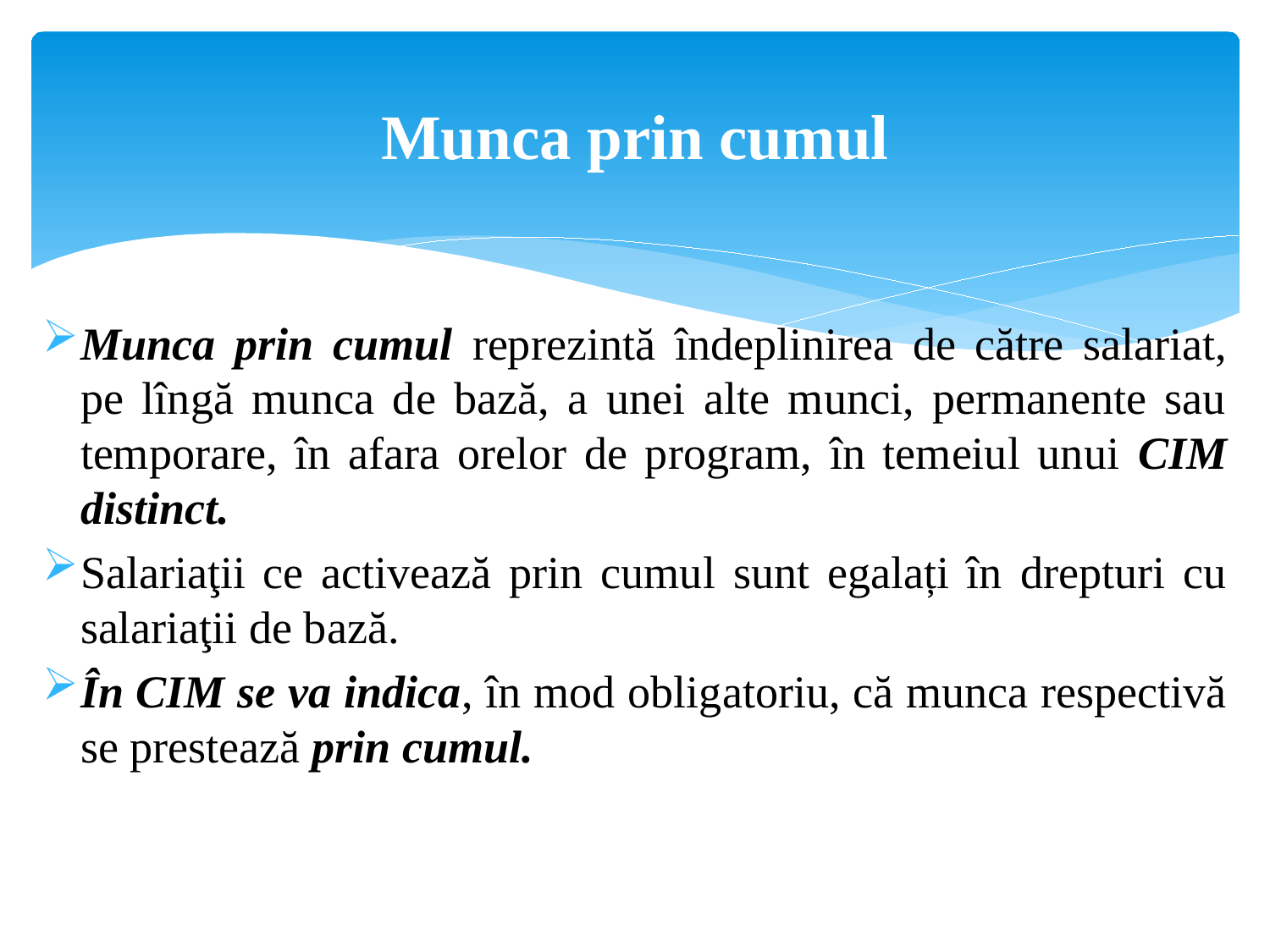

# Munca prin cumul
Munca prin cumul reprezintă îndeplinirea de către salariat, pe lîngă munca de bază, a unei alte munci, permanente sau temporare, în afara orelor de program, în temeiul unui CIM distinct.
Salariaţii ce activează prin cumul sunt egalați în drepturi cu salariaţii de bază.
În CIM se va indica, în mod obligatoriu, că munca respectivă se prestează prin cumul.